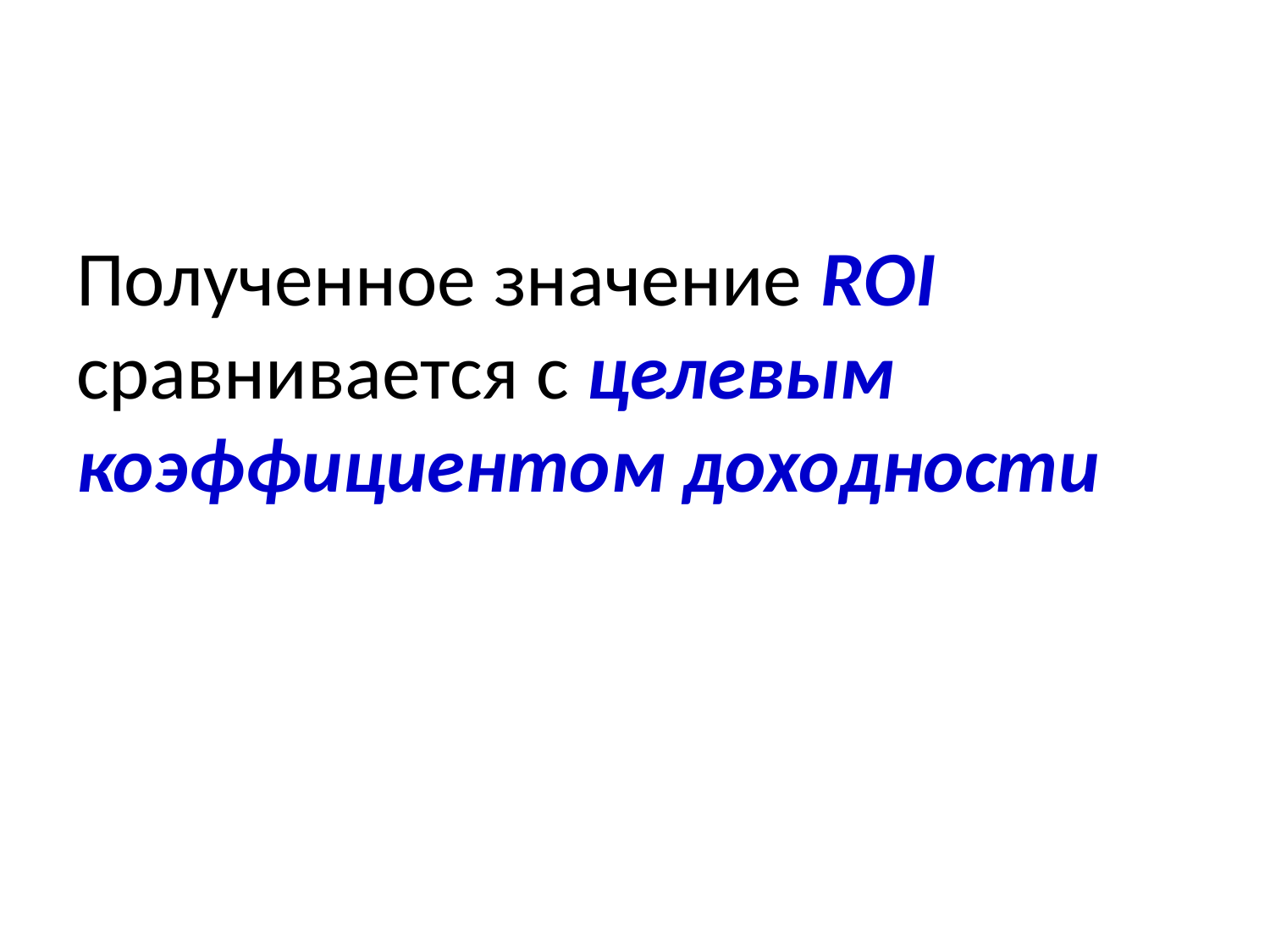

Полученное значение ROI сравнивается с целевым коэффициентом доходности